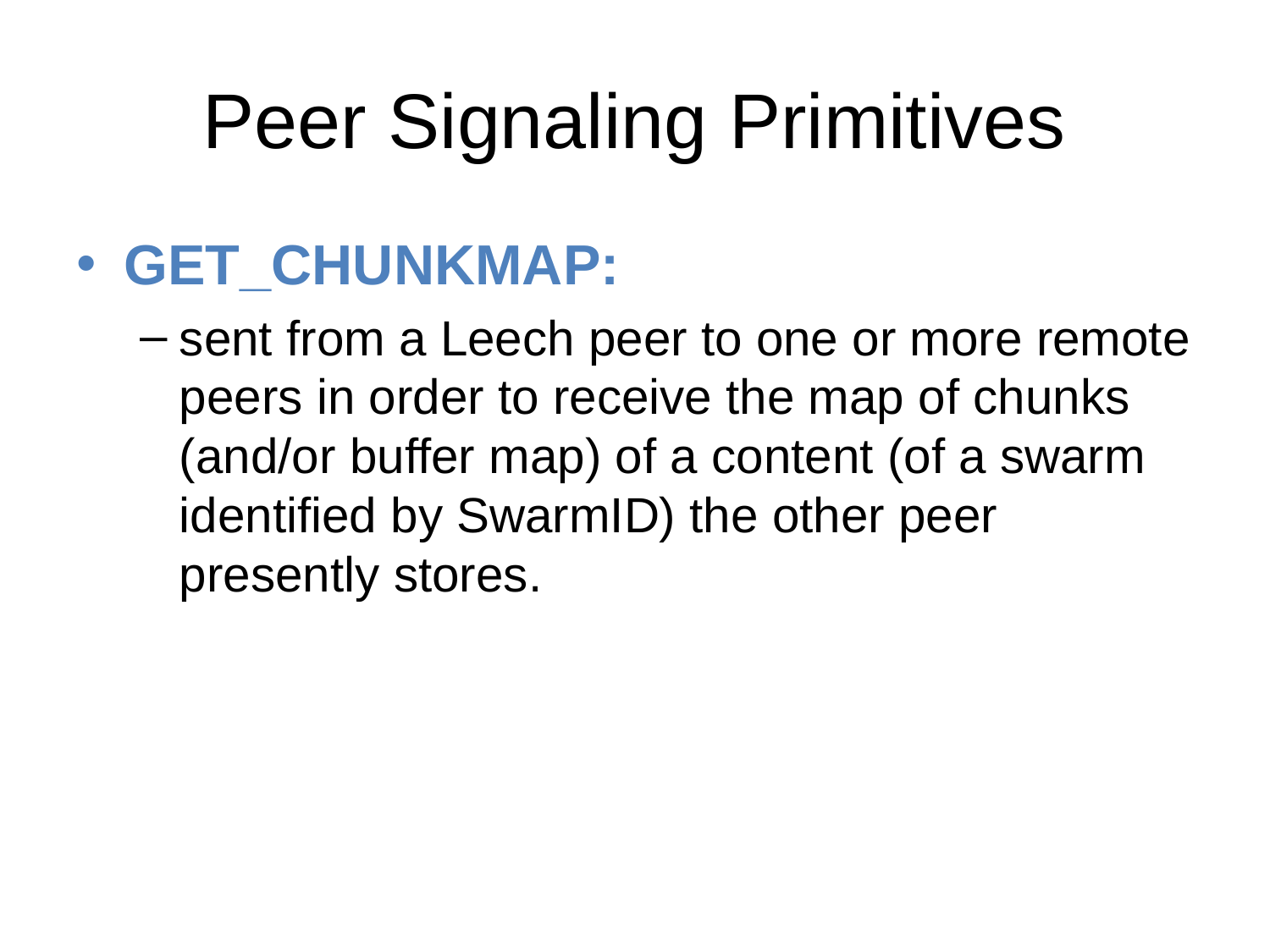

# Peer Signaling Primitives
GET_CHUNKMAP:
sent from a Leech peer to one or more remote peers in order to receive the map of chunks (and/or buffer map) of a content (of a swarm identified by SwarmID) the other peer presently stores.